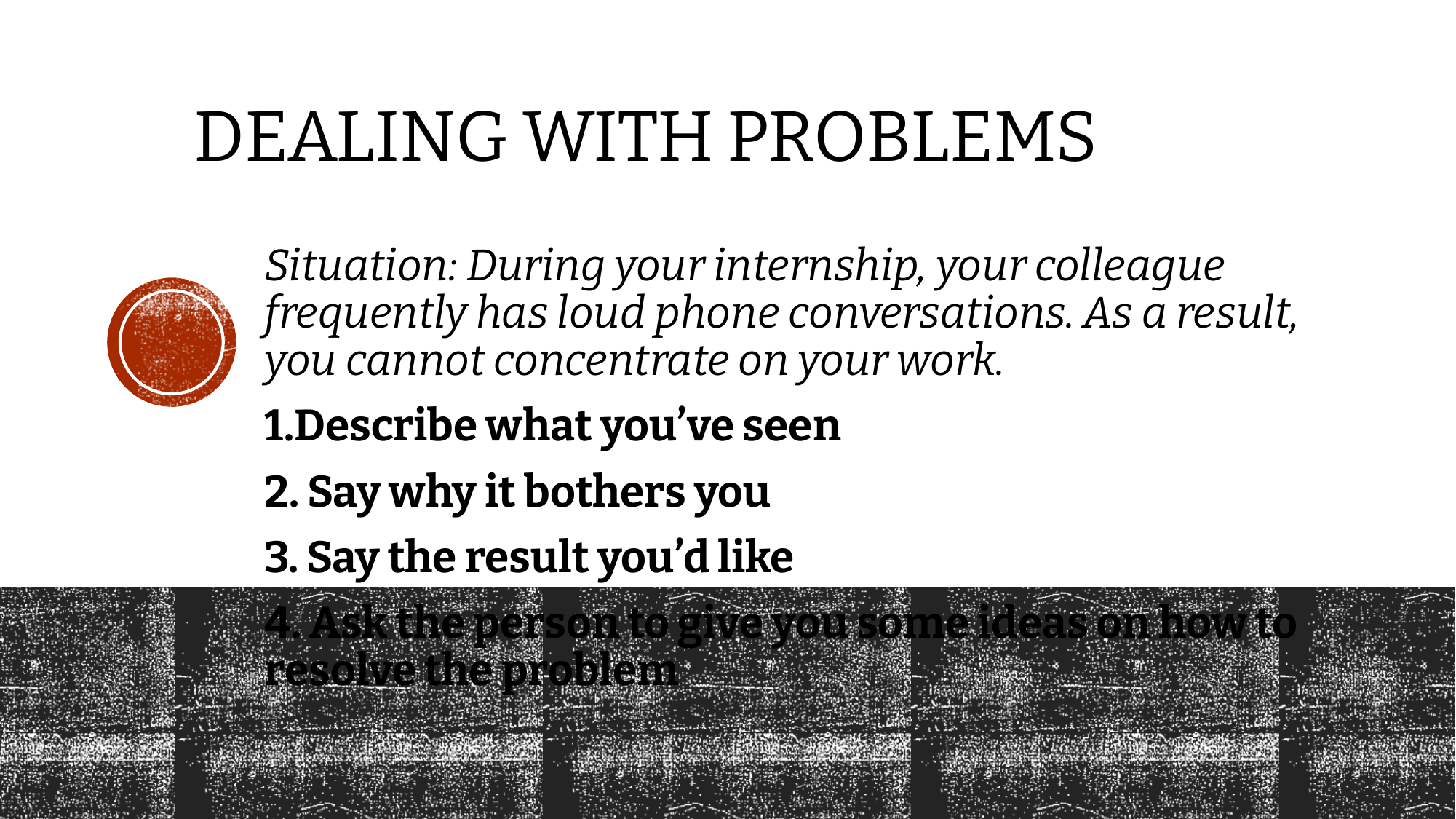

# Dealing with problems
Situation: During your internship, your colleague frequently has loud phone conversations. As a result, you cannot concentrate on your work.
1.Describe what you’ve seen
2. Say why it bothers you
3. Say the result you’d like
4. Ask the person to give you some ideas on how to resolve the problem